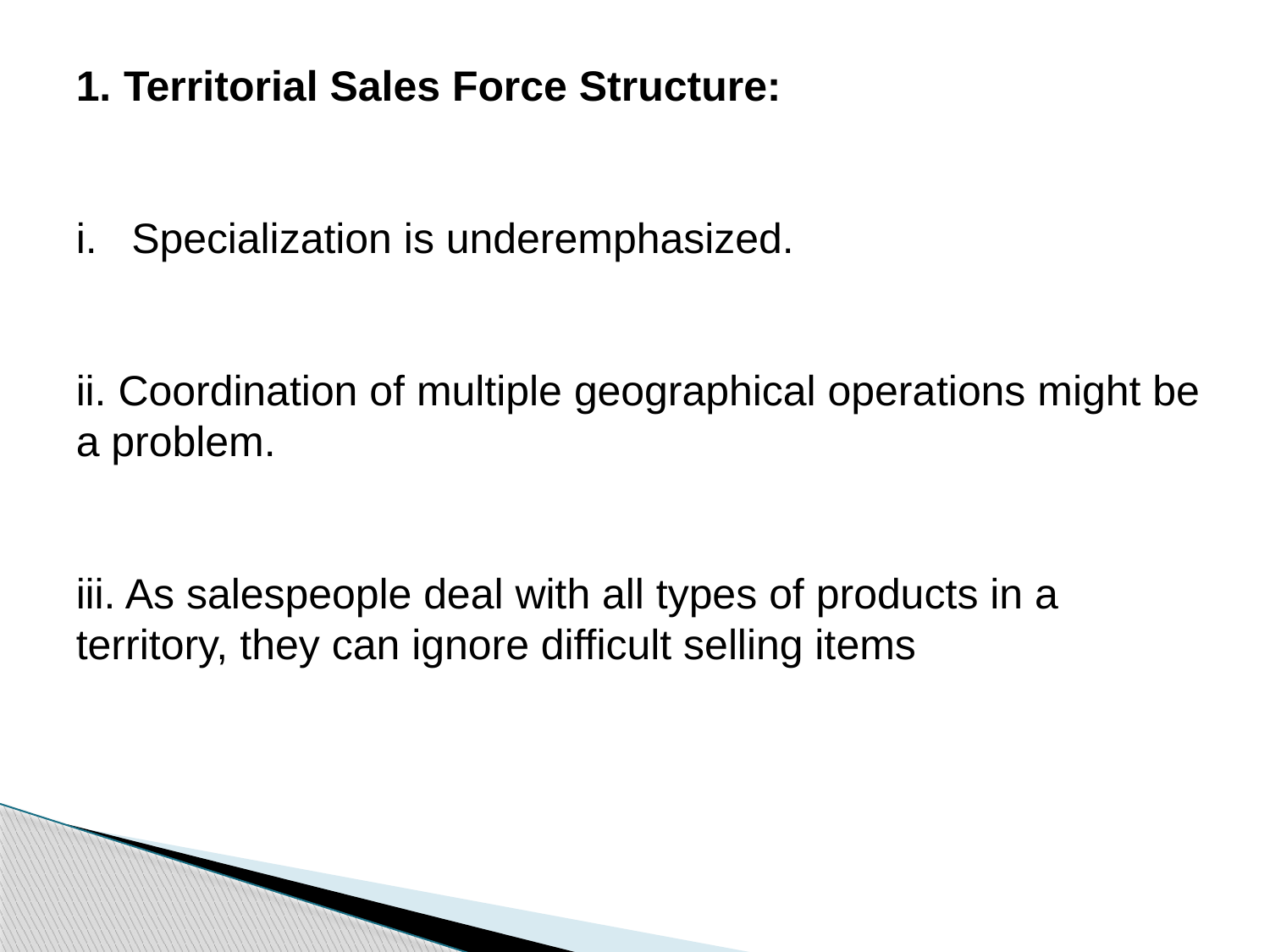

Territorial Sales Force Structure:

Specialization is underemphasized.

ii. Coordination of multiple geographical opera­tions might be a problem.

iii. As salespeople deal with all types of products in a territory, they can ignore difficult selling items